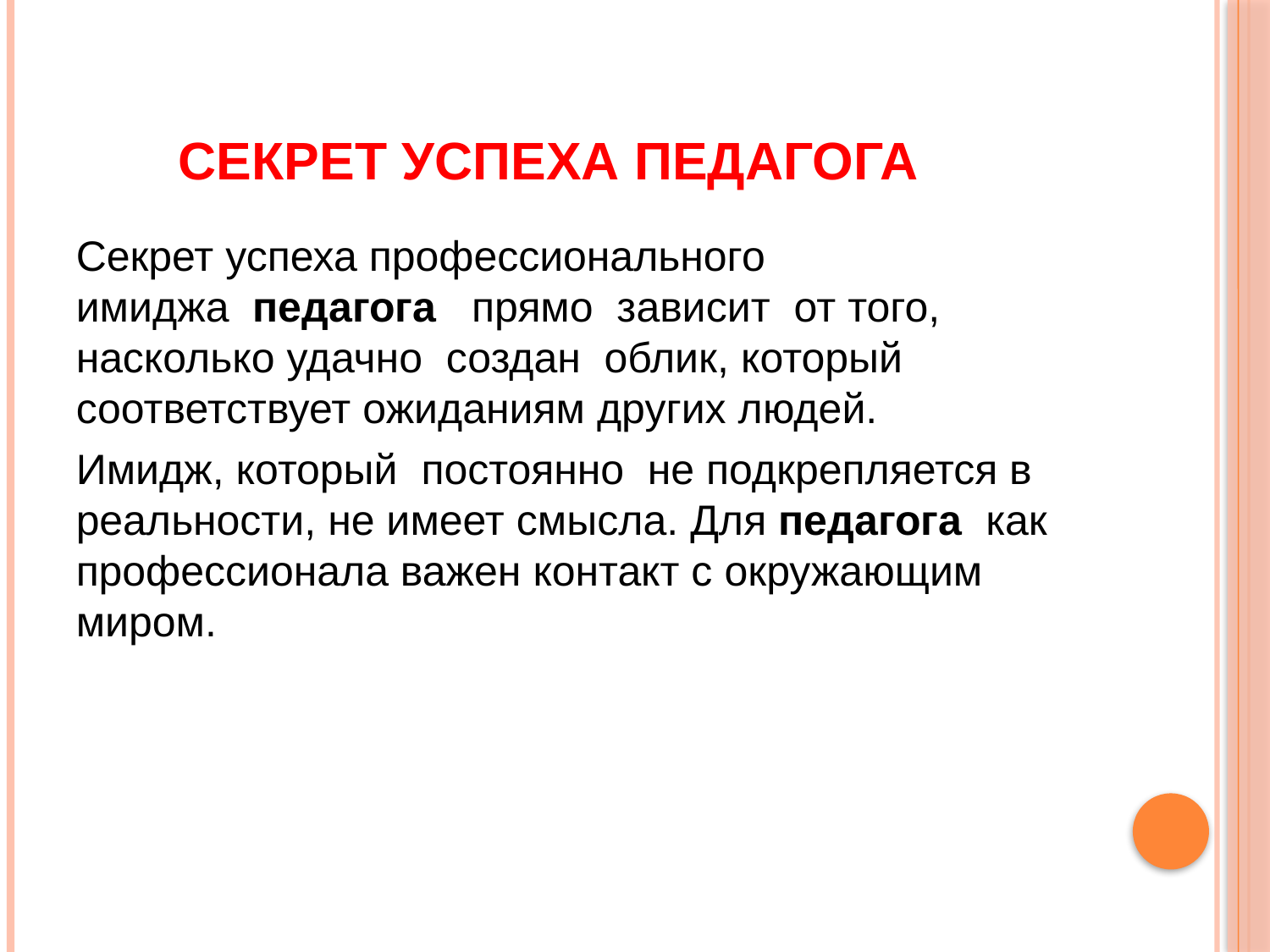

# Секрет успеха педагога
Секрет успеха профессионального имиджа  педагога   прямо  зависит  от того, насколько удачно  создан  облик, который  соответствует ожиданиям других людей.
Имидж, который  постоянно  не подкрепляется в реальности, не имеет смысла. Для педагога  как  профессионала важен контакт с окружающим миром.